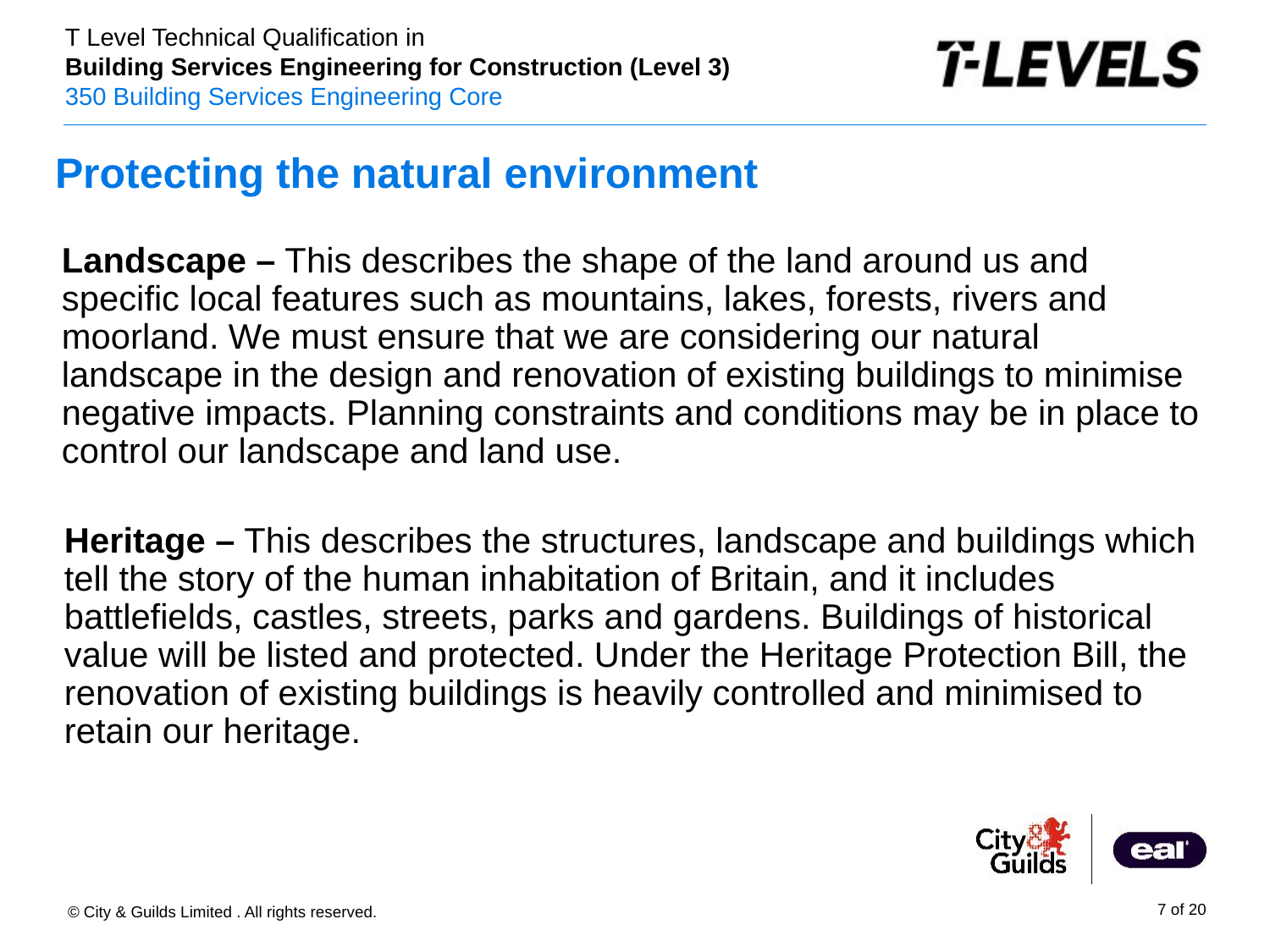

# Protecting the natural environment
Landscape – This describes the shape of the land around us and specific local features such as mountains, lakes, forests, rivers and moorland. We must ensure that we are considering our natural landscape in the design and renovation of existing buildings to minimise negative impacts. Planning constraints and conditions may be in place to control our landscape and land use.
Heritage – This describes the structures, landscape and buildings which tell the story of the human inhabitation of Britain, and it includes battlefields, castles, streets, parks and gardens. Buildings of historical value will be listed and protected. Under the Heritage Protection Bill, the renovation of existing buildings is heavily controlled and minimised to retain our heritage.